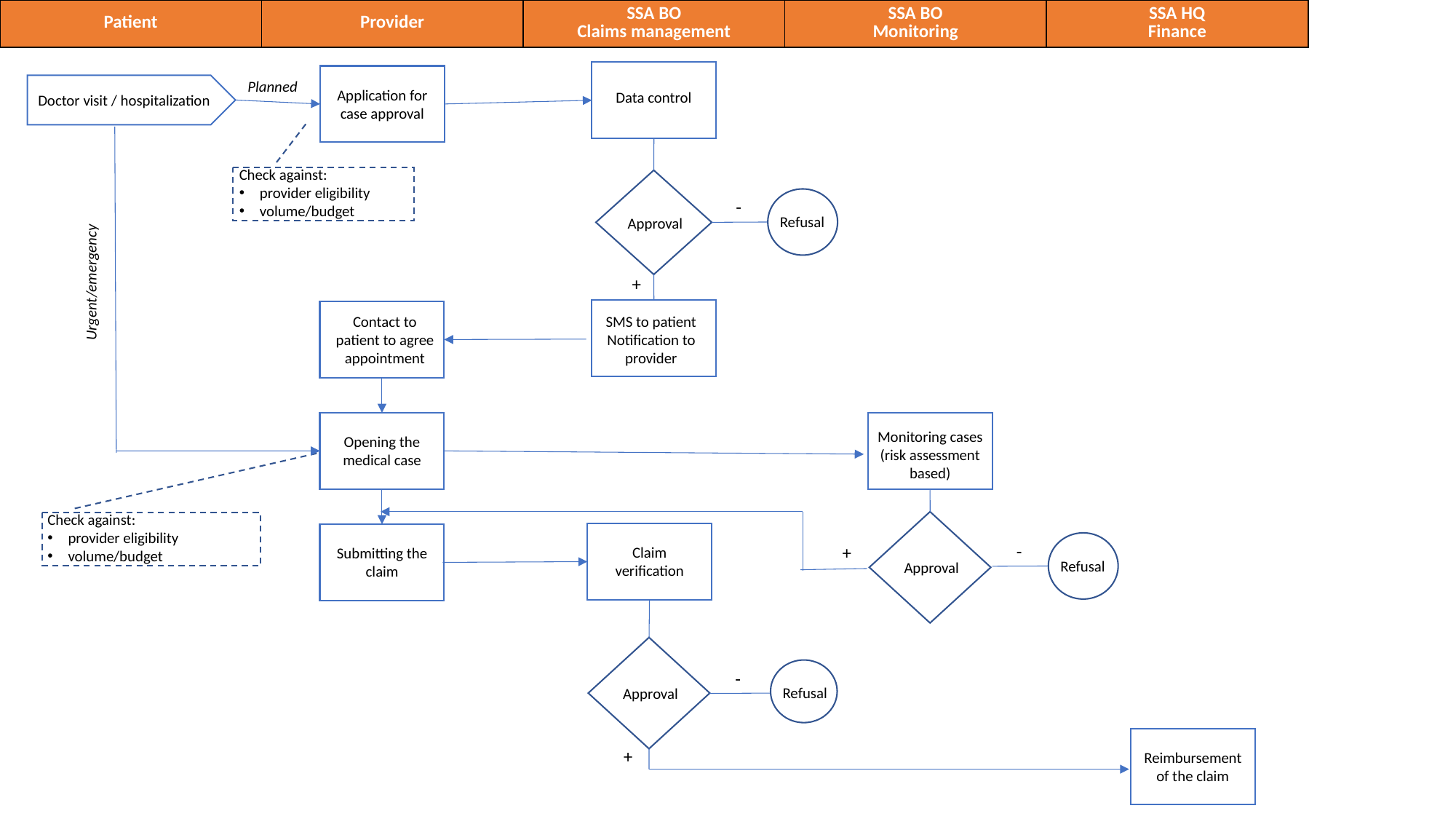

| Patient | Provider | SSA BO Claims management | SSA BO Monitoring | SSA HQ Finance |
| --- | --- | --- | --- | --- |
Urgent/emergency

Data control

Application for case approval
Planned

Doctor visit / hospitalization
Check against:
provider eligibility
volume/budget

Approval

-
Refusal
+

SMS to patient
Notification to provider

Contact to patient to agree appointment

Opening the medical case

Monitoring cases (risk assessment based)
Check against:
provider eligibility
volume/budget

Approval

Claim verification

Submitting the claim

-
Refusal
+

Approval

-
Refusal

Reimbursement of the claim
+